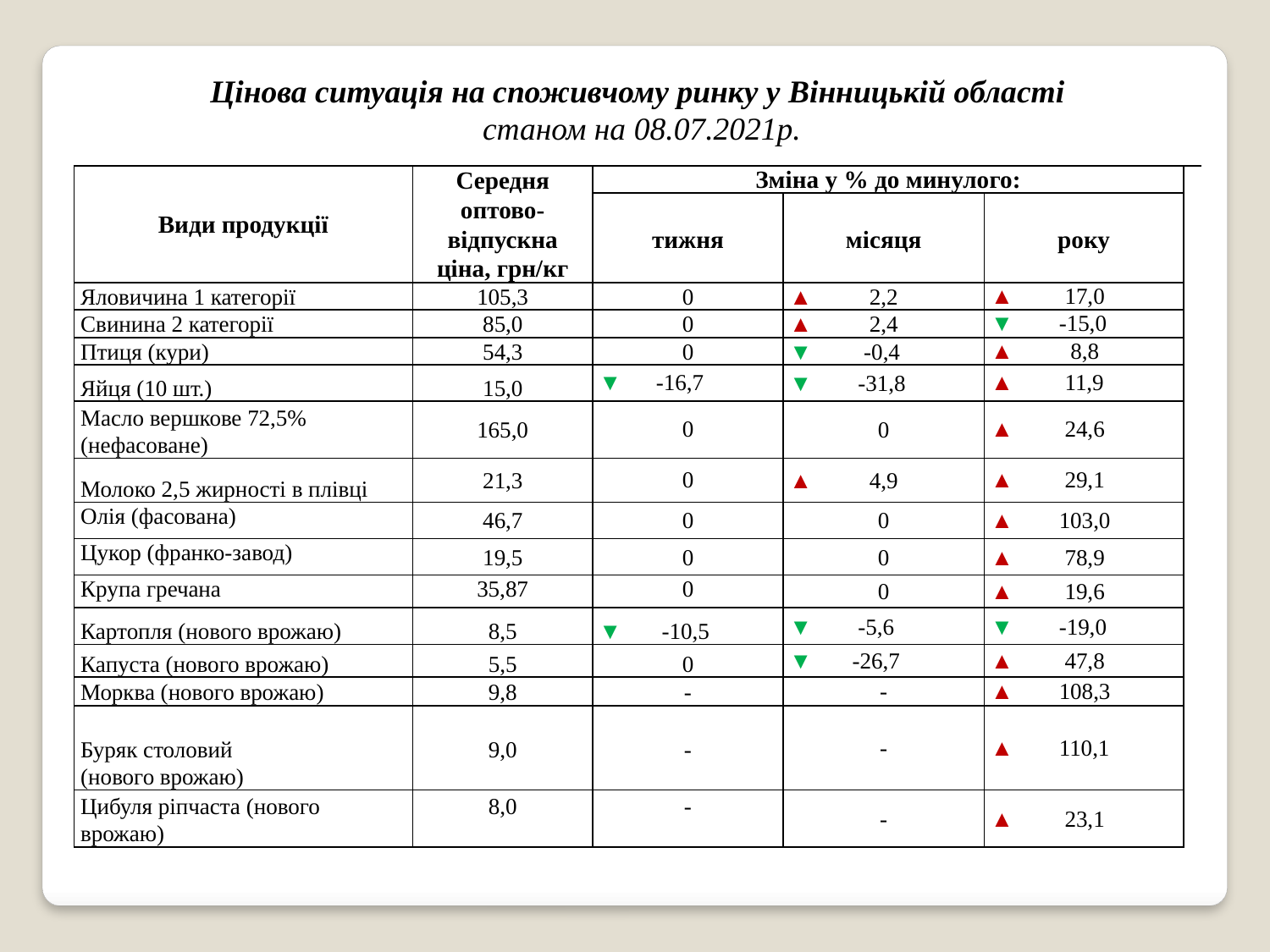

| Цінова ситуація на споживчому ринку у Вінницькій області станом на 08.07.2021р. |  |  |  |  |  |
| --- | --- | --- | --- | --- | --- |
| Види продукції | Середня оптово-відпускна ціна, грн/кг | Зміна у % до минулого: |  |  |  |
|  |  | тижня | місяця | року |  |
| Яловичина 1 категорії | 105,3 | 0 | ▲ 2,2 | ▲ 17,0 |  |
| Свинина 2 категорії | 85,0 | 0 | ▲ 2,4 | ▼ -15,0 |  |
| Птиця (кури) | 54,3 | 0 | ▼ -0,4 | ▲ 8,8 |  |
| Яйця (10 шт.) | 15,0 | ▼ -16,7 | ▼ -31,8 | ▲ 11,9 |  |
| Масло вершкове 72,5% (нефасоване) | 165,0 | 0 | 0 | ▲ 24,6 |  |
| Молоко 2,5 жирності в плівці | 21,3 | 0 | ▲ 4,9 | ▲ 29,1 |  |
| Олія (фасована) | 46,7 | 0 | 0 | ▲ 103,0 |  |
| Цукор (франко-завод) | 19,5 | 0 | 0 | ▲ 78,9 |  |
| Крупа гречана | 35,87 | 0 | 0 | ▲ 19,6 |  |
| Картопля (нового врожаю) | 8,5 | ▼ -10,5 | ▼ -5,6 | ▼ -19,0 |  |
| Капуста (нового врожаю) | 5,5 | 0 | ▼ -26,7 | ▲ 47,8 |  |
| Морква (нового врожаю) | 9,8 | - | - | ▲ 108,3 |  |
| Буряк столовий (нового врожаю) | 9,0 | - | - | ▲ 110,1 |  |
| Цибуля ріпчаста (нового врожаю) | 8,0 | - | - | ▲ 23,1 |  |